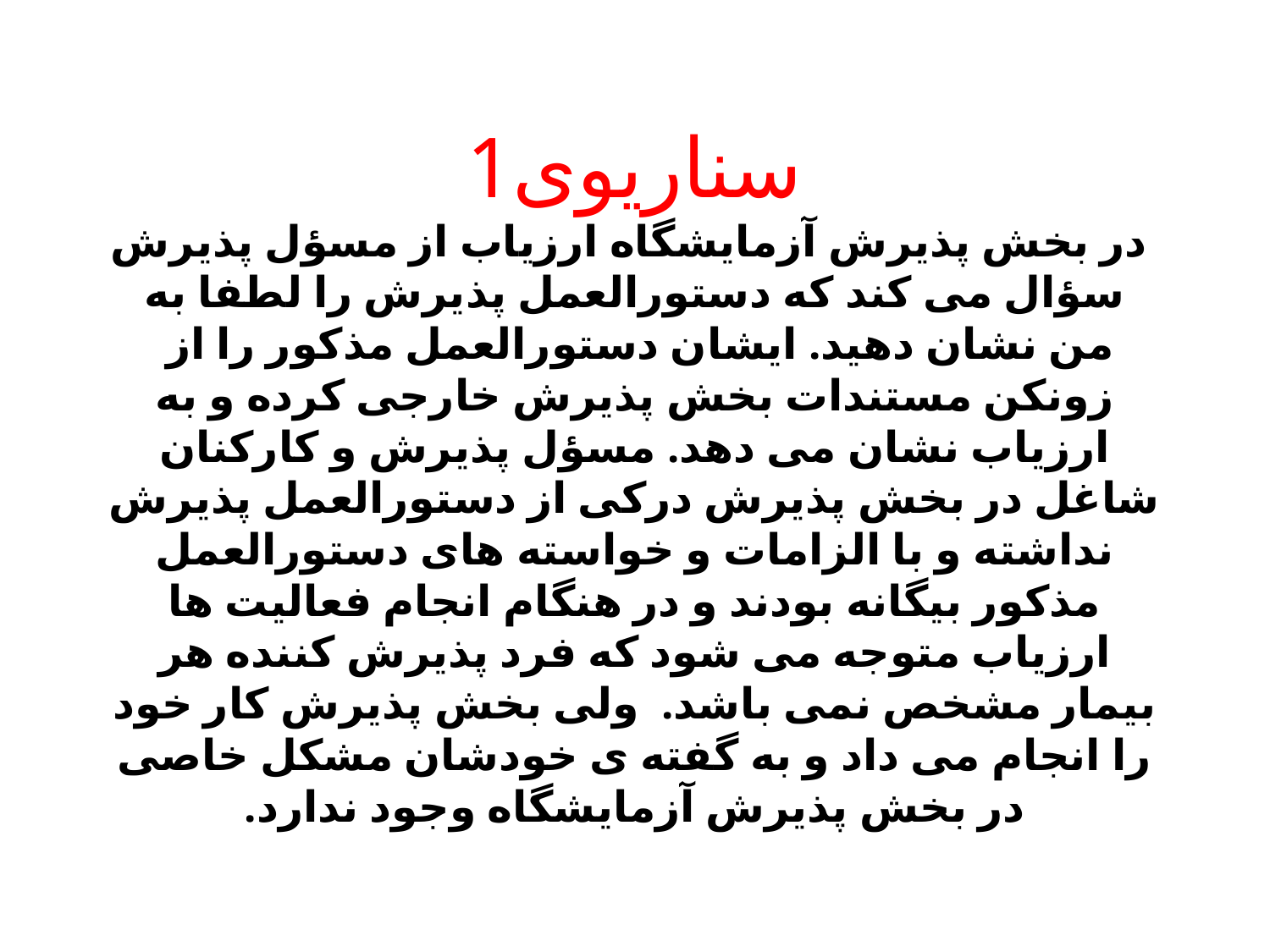

# سناریوی1 در بخش پذیرش آزمایشگاه ارزیاب از مسؤل پذیرش سؤال می کند که دستورالعمل پذیرش را لطفا به من نشان دهید. ایشان دستورالعمل مذکور را از  زونکن مستندات بخش پذیرش خارجی کرده و به ارزیاب نشان می دهد. مسؤل پذیرش و کارکنان شاغل در بخش پذیرش درکی از دستورالعمل پذیرش نداشته و با الزامات و خواسته های دستورالعمل مذکور بیگانه بودند و در هنگام انجام فعالیت ها ارزیاب متوجه می شود که فرد پذیرش کننده هر بیمار مشخص نمی باشد.  ولی بخش پذیرش کار خود را انجام می داد و به گفته ی خودشان مشکل خاصی در بخش پذیرش آزمایشگاه وجود ندارد.